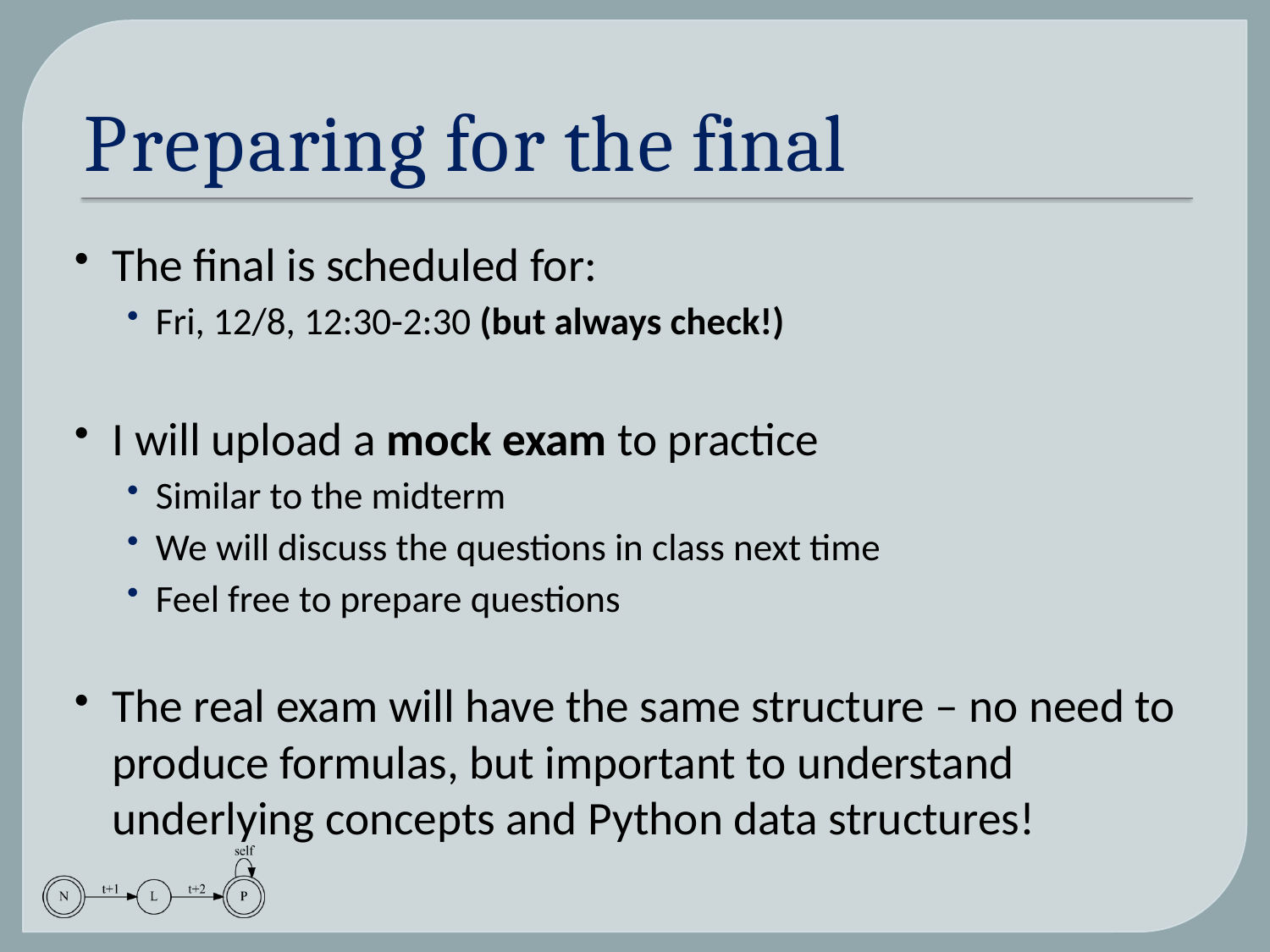

# Preparing for the final
The final is scheduled for:
Fri, 12/8, 12:30-2:30 (but always check!)

I will upload a mock exam to practice
Similar to the midterm
We will discuss the questions in class next time
Feel free to prepare questions

The real exam will have the same structure – no need to produce formulas, but important to understand underlying concepts and Python data structures!